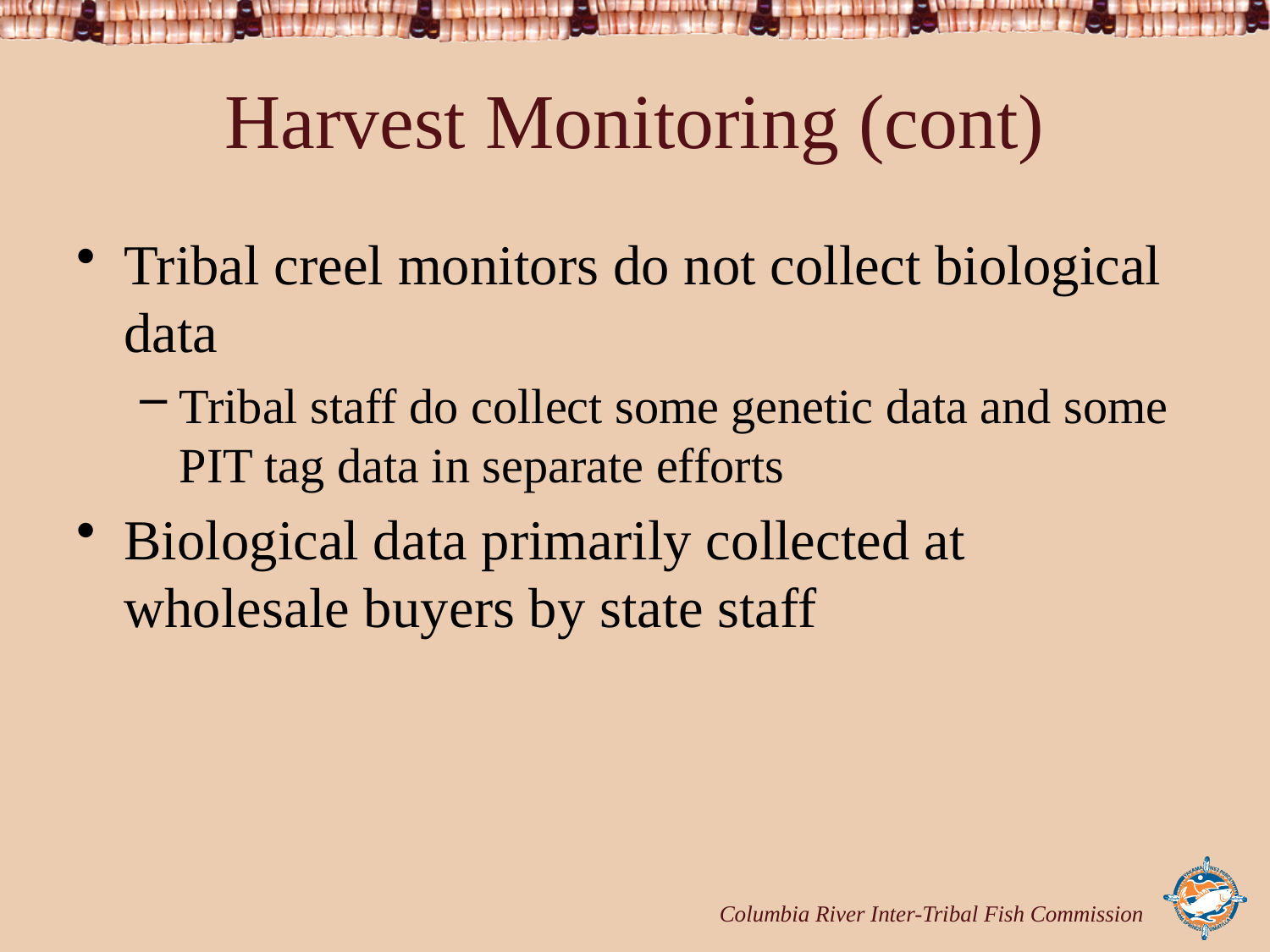

# Harvest Monitoring (cont)
Tribal creel monitors do not collect biological data
Tribal staff do collect some genetic data and some PIT tag data in separate efforts
Biological data primarily collected at wholesale buyers by state staff